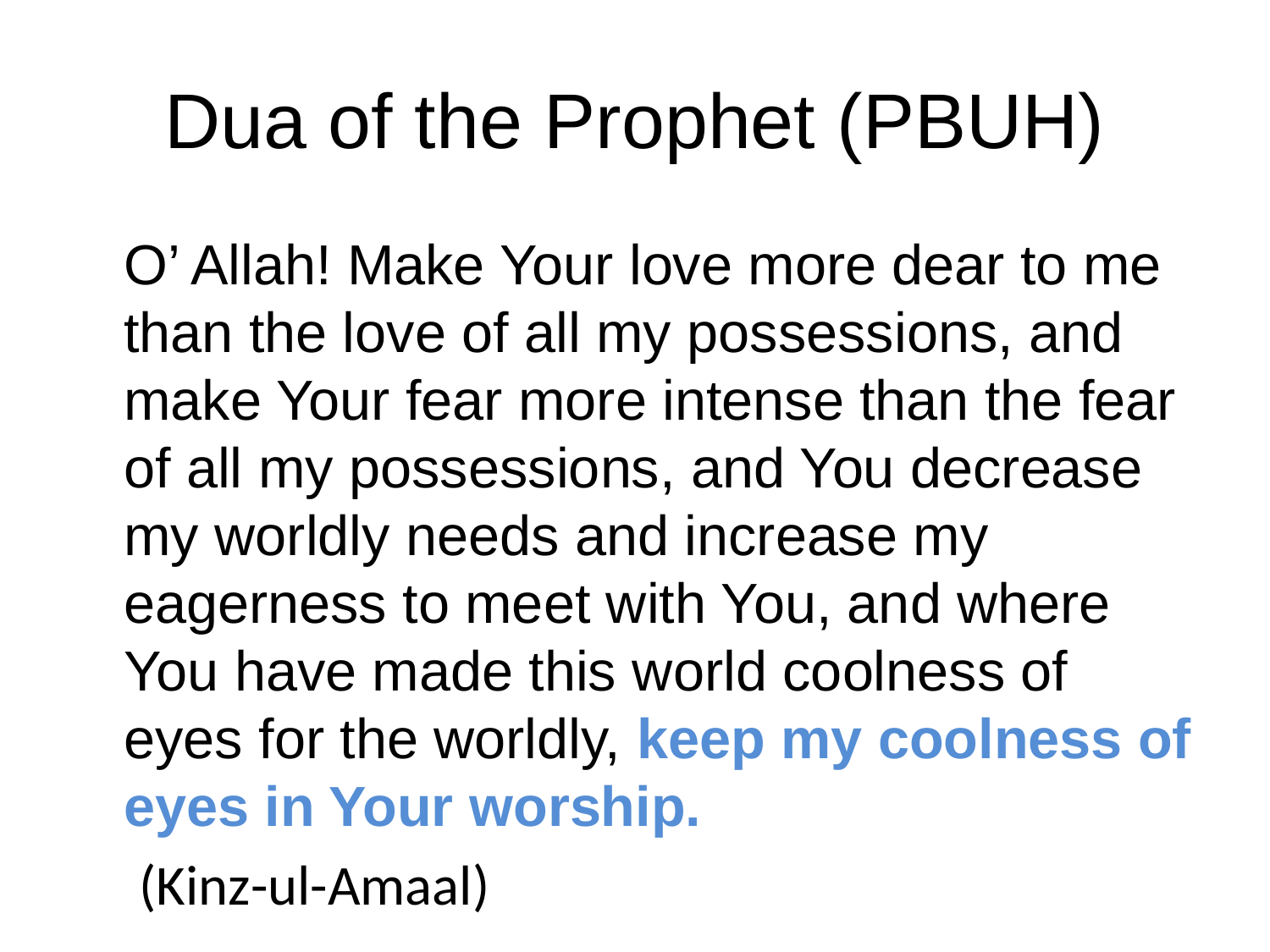

# Dua of the Prophet (PBUH)
	O’ Allah! Make Your love more dear to me than the love of all my possessions, and make Your fear more intense than the fear of all my possessions, and You decrease my worldly needs and increase my eagerness to meet with You, and where You have made this world coolness of eyes for the worldly, keep my coolness of eyes in Your worship.
	 (Kinz-ul-Amaal)